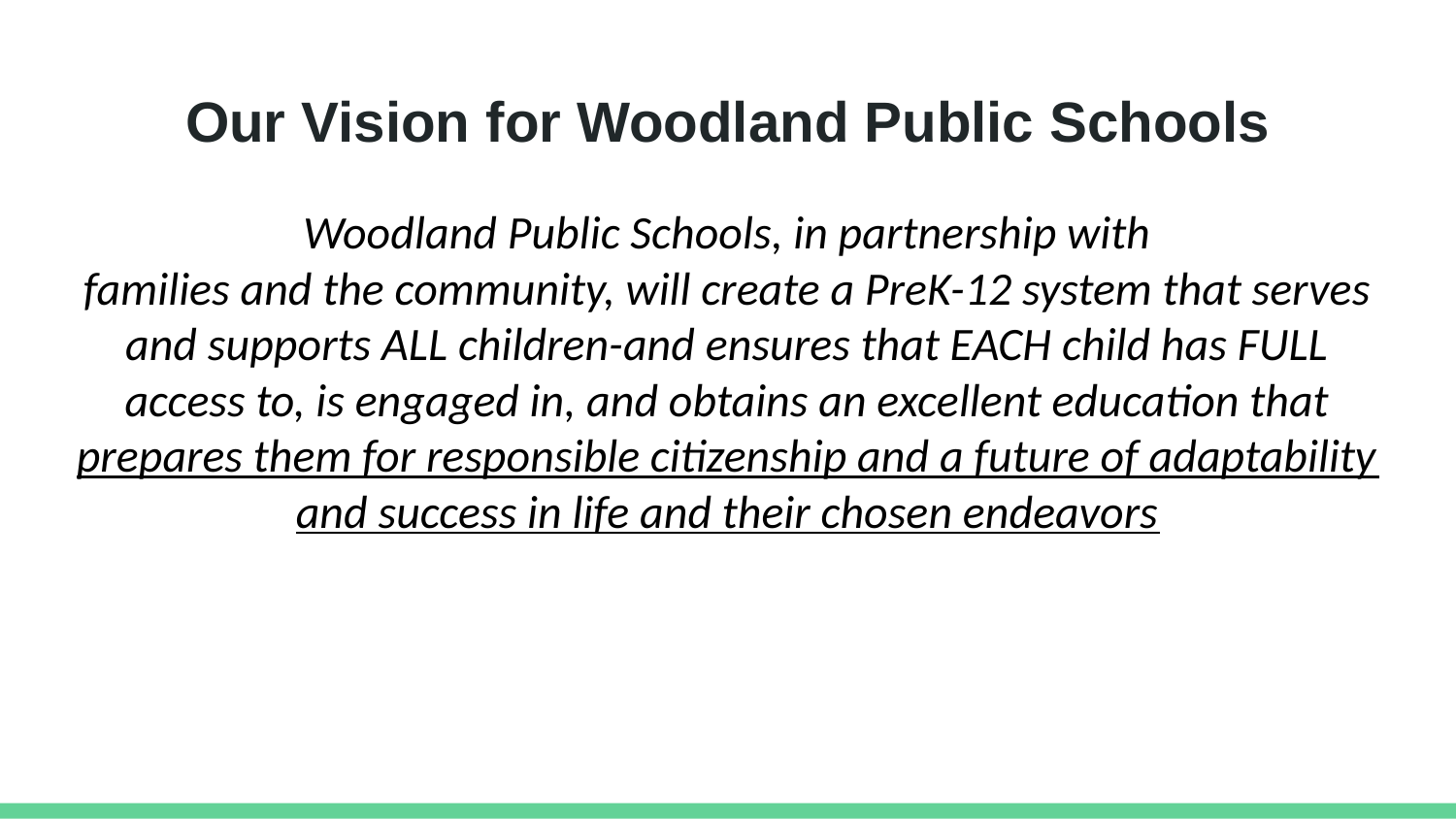

# Our Vision for Woodland Public Schools
Woodland Public Schools, in partnership with
families and the community, will create a PreK-12 system that serves and supports ALL children-and ensures that EACH child has FULL access to, is engaged in, and obtains an excellent education that prepares them for responsible citizenship and a future of adaptability and success in life and their chosen endeavors